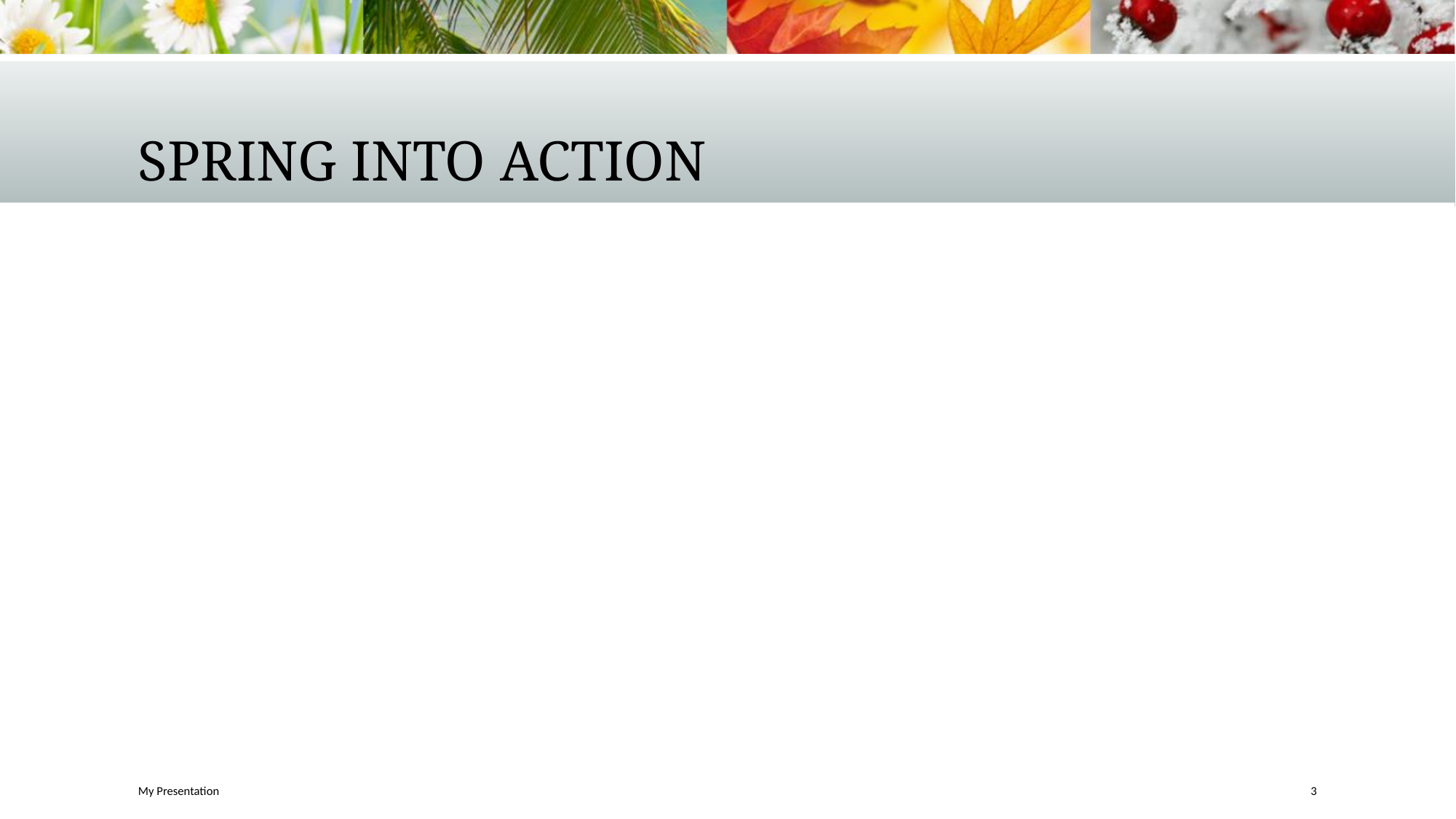

# Spring Into Action

My Presentation
3